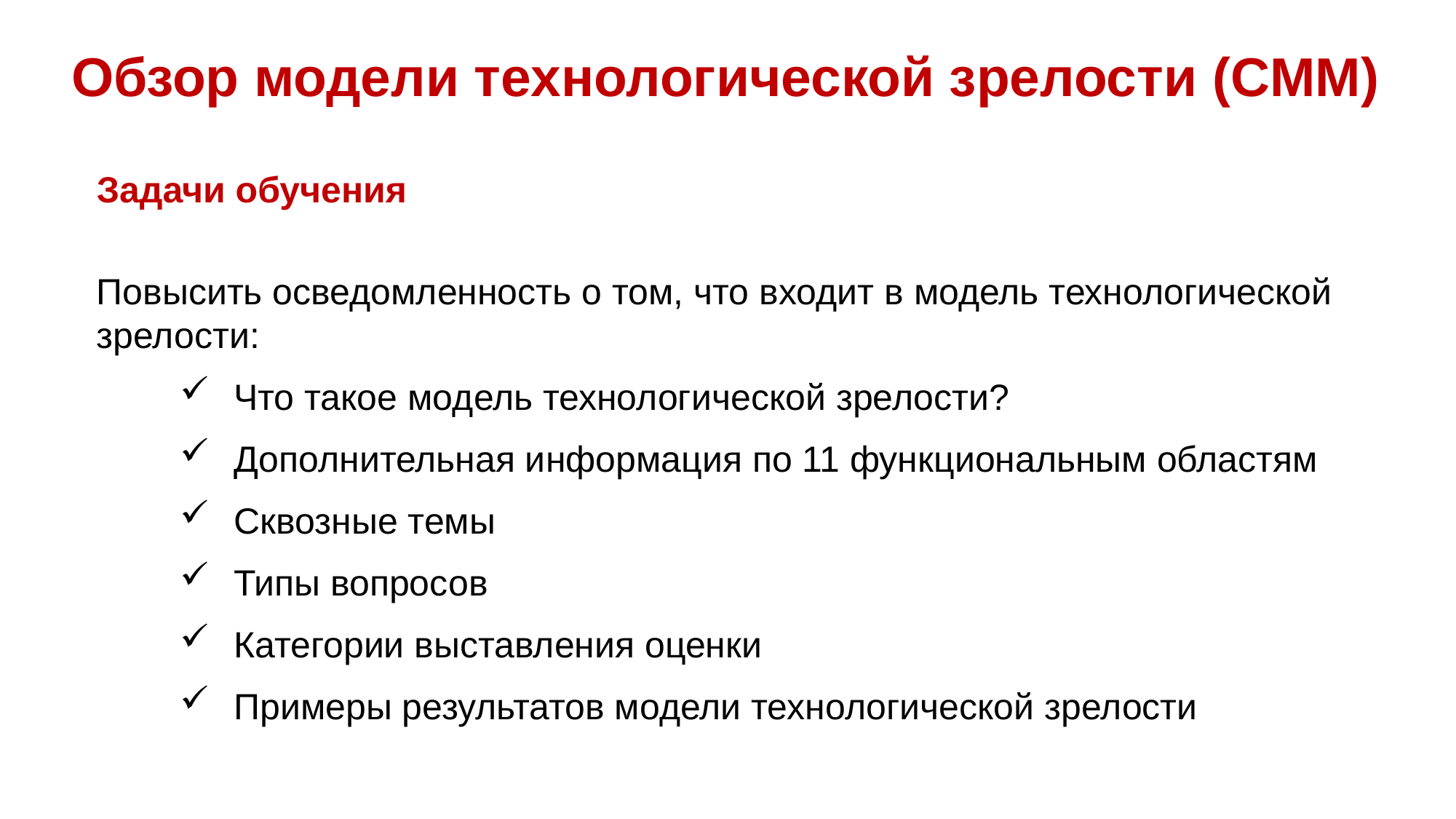

# Обзор модели технологической зрелости (CMM)
Задачи обучения

Повысить осведомленность о том, что входит в модель технологической зрелости:
Что такое модель технологической зрелости?
Дополнительная информация по 11 функциональным областям
Сквозные темы
Типы вопросов
Категории выставления оценки
Примеры результатов модели технологической зрелости